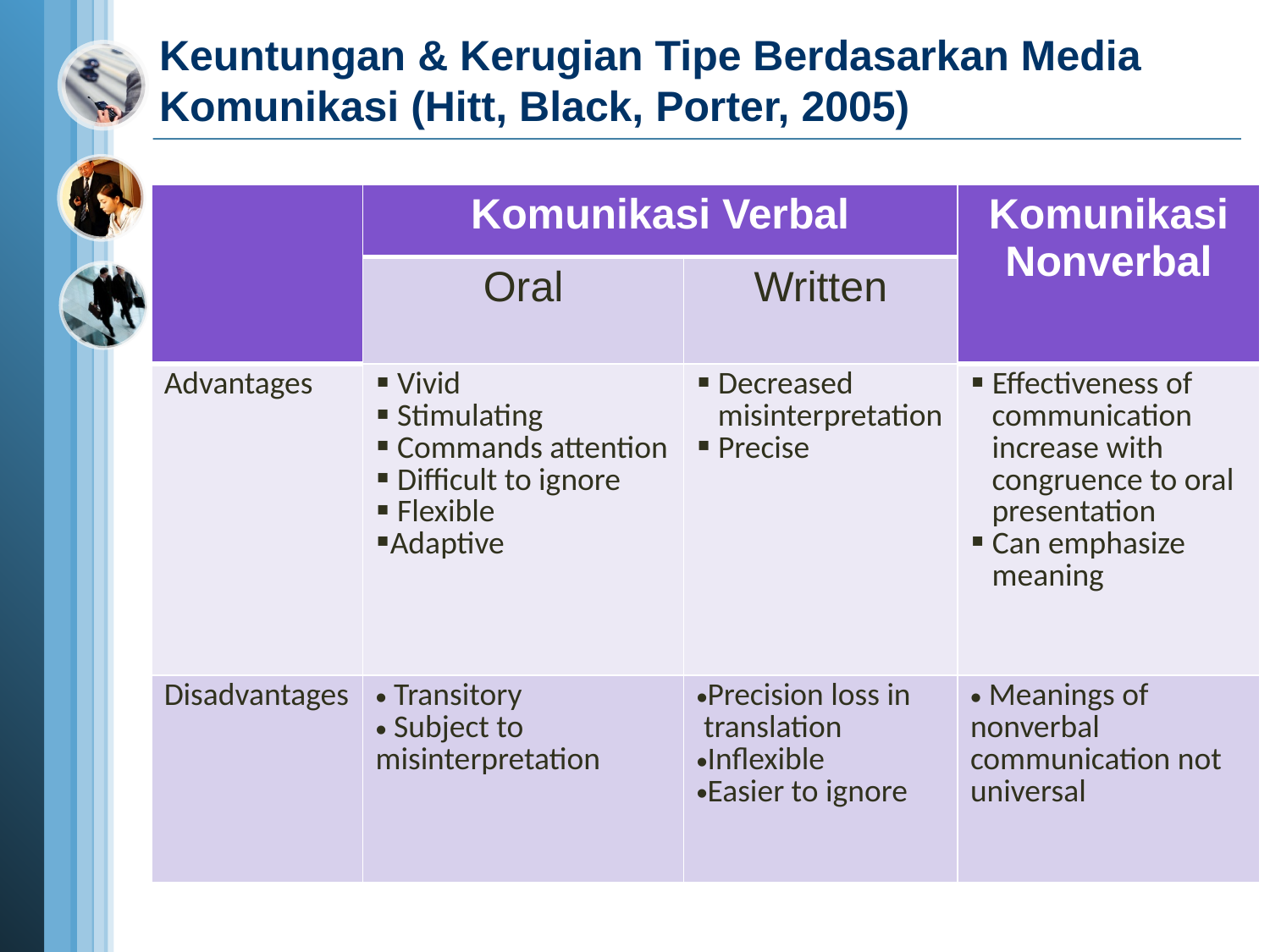

# Keuntungan & Kerugian Tipe Berdasarkan Media Komunikasi (Hitt, Black, Porter, 2005)
|  | Komunikasi Verbal |  | Komunikasi Nonverbal |
| --- | --- | --- | --- |
|  | Oral | Written |  |
| Advantages | Vivid Stimulating Commands attention Difficult to ignore Flexible Adaptive | Decreased misinterpretation Precise | Effectiveness of communication increase with congruence to oral presentation Can emphasize meaning |
| Disadvantages | Transitory Subject to misinterpretation | Precision loss in translation Inflexible Easier to ignore | Meanings of nonverbal communication not universal |